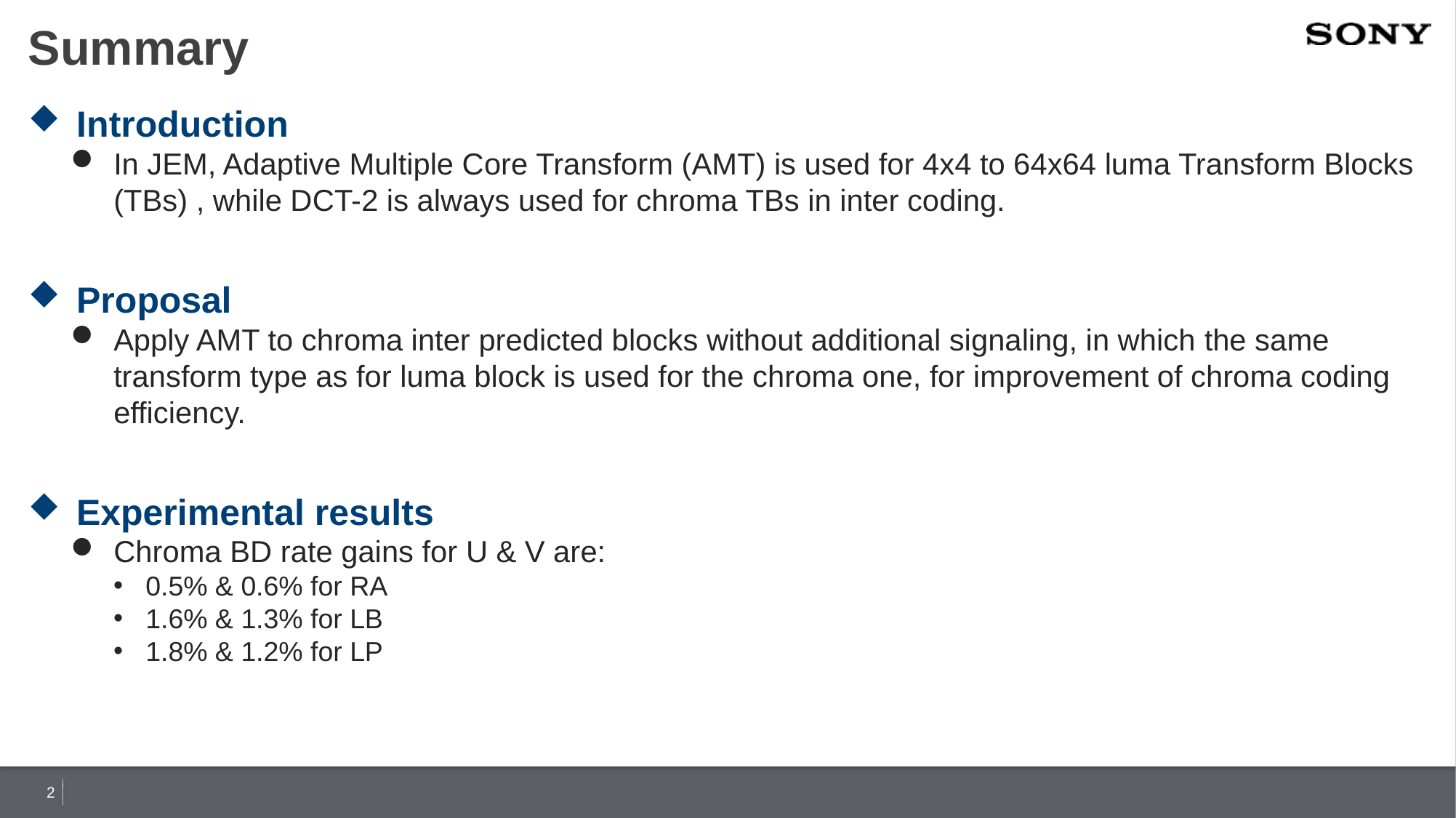

# Summary
Introduction
In JEM, Adaptive Multiple Core Transform (AMT) is used for 4x4 to 64x64 luma Transform Blocks (TBs) , while DCT-2 is always used for chroma TBs in inter coding.

Proposal
Apply AMT to chroma inter predicted blocks without additional signaling, in which the same transform type as for luma block is used for the chroma one, for improvement of chroma coding efficiency.

Experimental results
Chroma BD rate gains for U & V are:
0.5% & 0.6% for RA
1.6% & 1.3% for LB
1.8% & 1.2% for LP
2